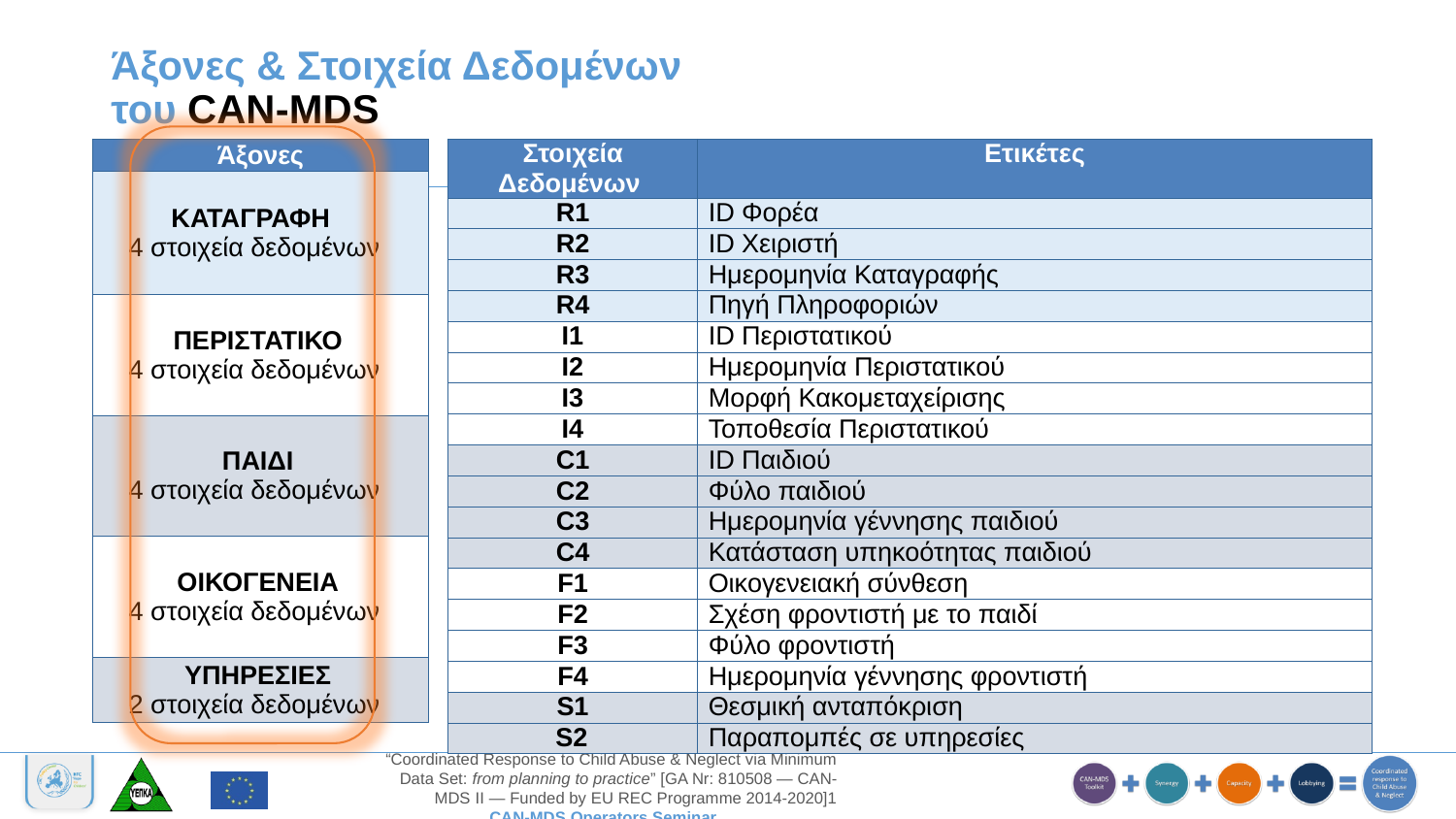

# Άξονες & Στοιχεία Δεδομένων του CAN-MDS

| Άξονες |
| --- |
| ΚΑΤΑΓΡΑΦΗ 4 στοιχεία δεδομένων |
| ΠΕΡΙΣΤΑΤΙΚΟ 4 στοιχεία δεδομένων |
| ΠΑΙΔΙ 4 στοιχεία δεδομένων |
| ΟΙΚΟΓΕΝΕΙΑ 4 στοιχεία δεδομένων |
| ΥΠΗΡΕΣΙΕΣ 2 στοιχεία δεδομένων |
| Στοιχεία Δεδομένων | Ετικέτες |
| --- | --- |
| R1 | ID Φορέα |
| R2 | ID Χειριστή |
| R3 | Ημερομηνία Καταγραφής |
| R4 | Πηγή Πληροφοριών |
| I1 | ID Περιστατικού |
| I2 | Ημερομηνία Περιστατικού |
| I3 | Μορφή Κακομεταχείρισης |
| I4 | Τοποθεσία Περιστατικού |
| C1 | ID Παιδιού |
| C2 | Φύλο παιδιού |
| C3 | Ημερομηνία γέννησης παιδιού |
| C4 | Κατάσταση υπηκοότητας παιδιού |
| F1 | Οικογενειακή σύνθεση |
| F2 | Σχέση φροντιστή με το παιδί |
| F3 | Φύλο φροντιστή |
| F4 | Ημερομηνία γέννησης φροντιστή |
| S1 | Θεσμική ανταπόκριση |
| S2 | Παραπομπές σε υπηρεσίες |